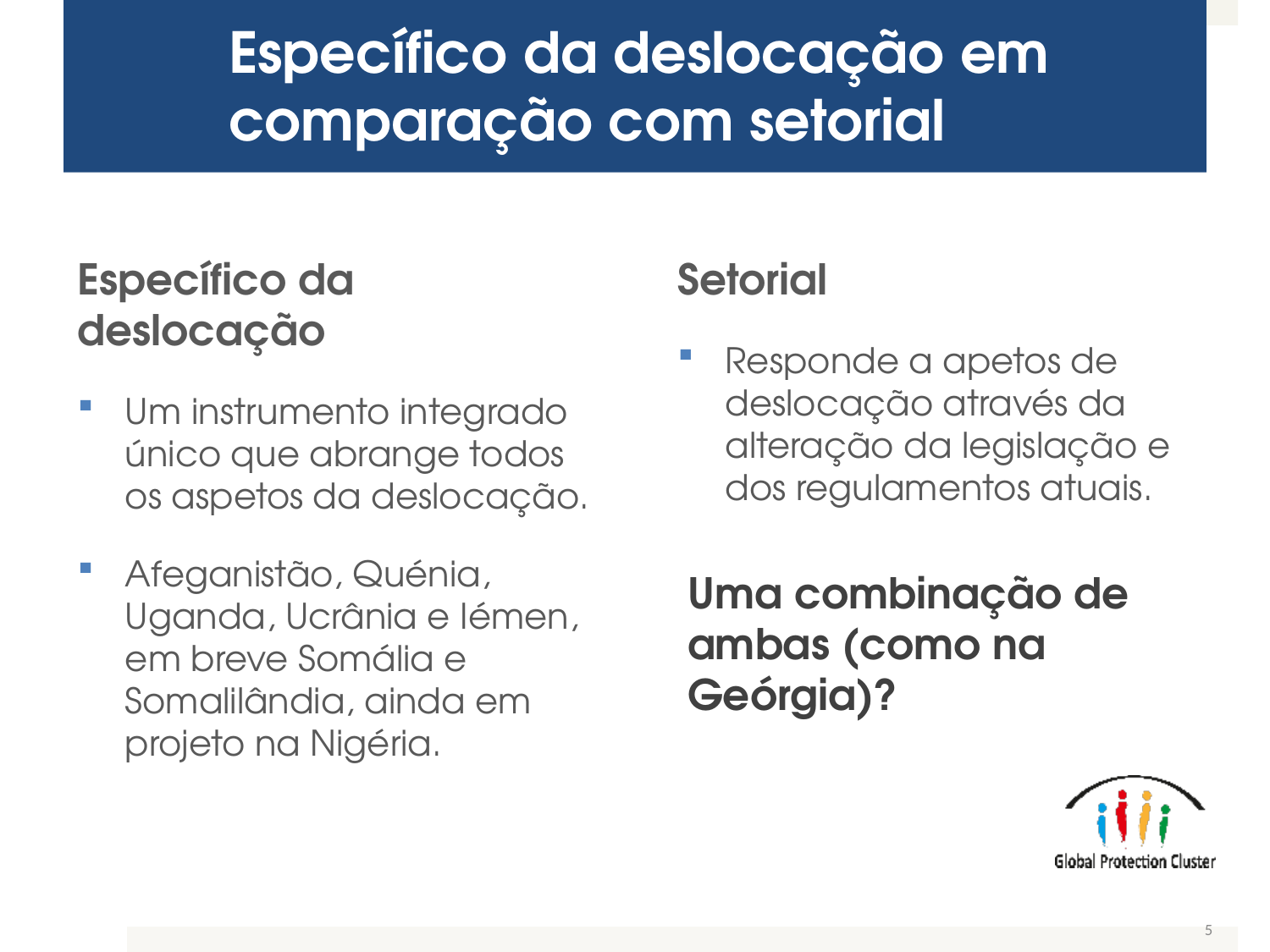

# Específico da deslocação em comparação com setorial
Específico da deslocação
Um instrumento integrado único que abrange todos os aspetos da deslocação.
Afeganistão, Quénia, Uganda, Ucrânia e Iémen, em breve Somália e Somalilândia, ainda em projeto na Nigéria.
Setorial
Responde a apetos de deslocação através da alteração da legislação e dos regulamentos atuais.
Uma combinação de ambas (como na Geórgia)?